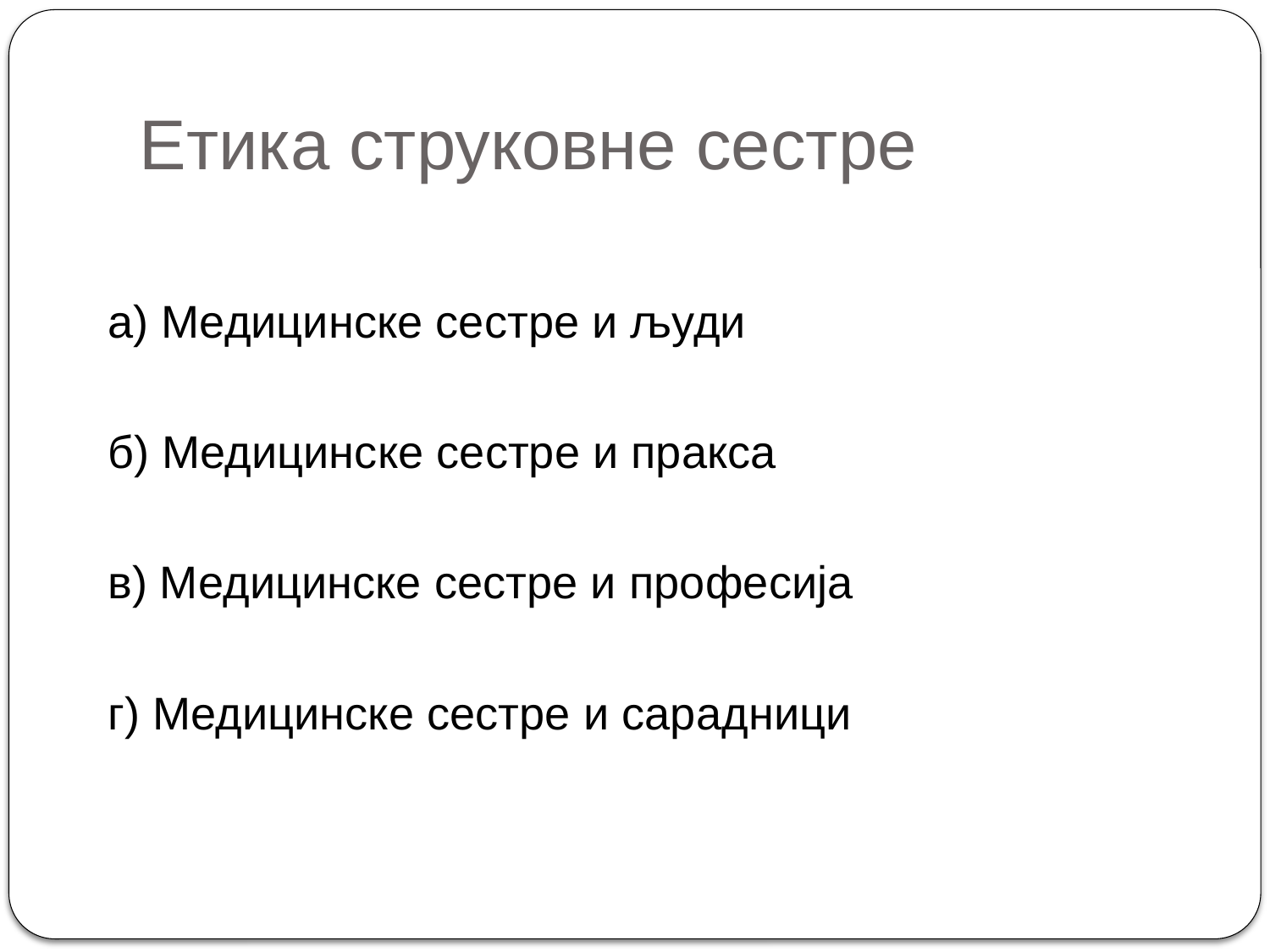

# Етика струковне сестре
а) Медицинске сестре и људи

б) Медицинске сестре и пракса

в) Медицинске сестре и професија

г) Медицинске сестре и сарадници